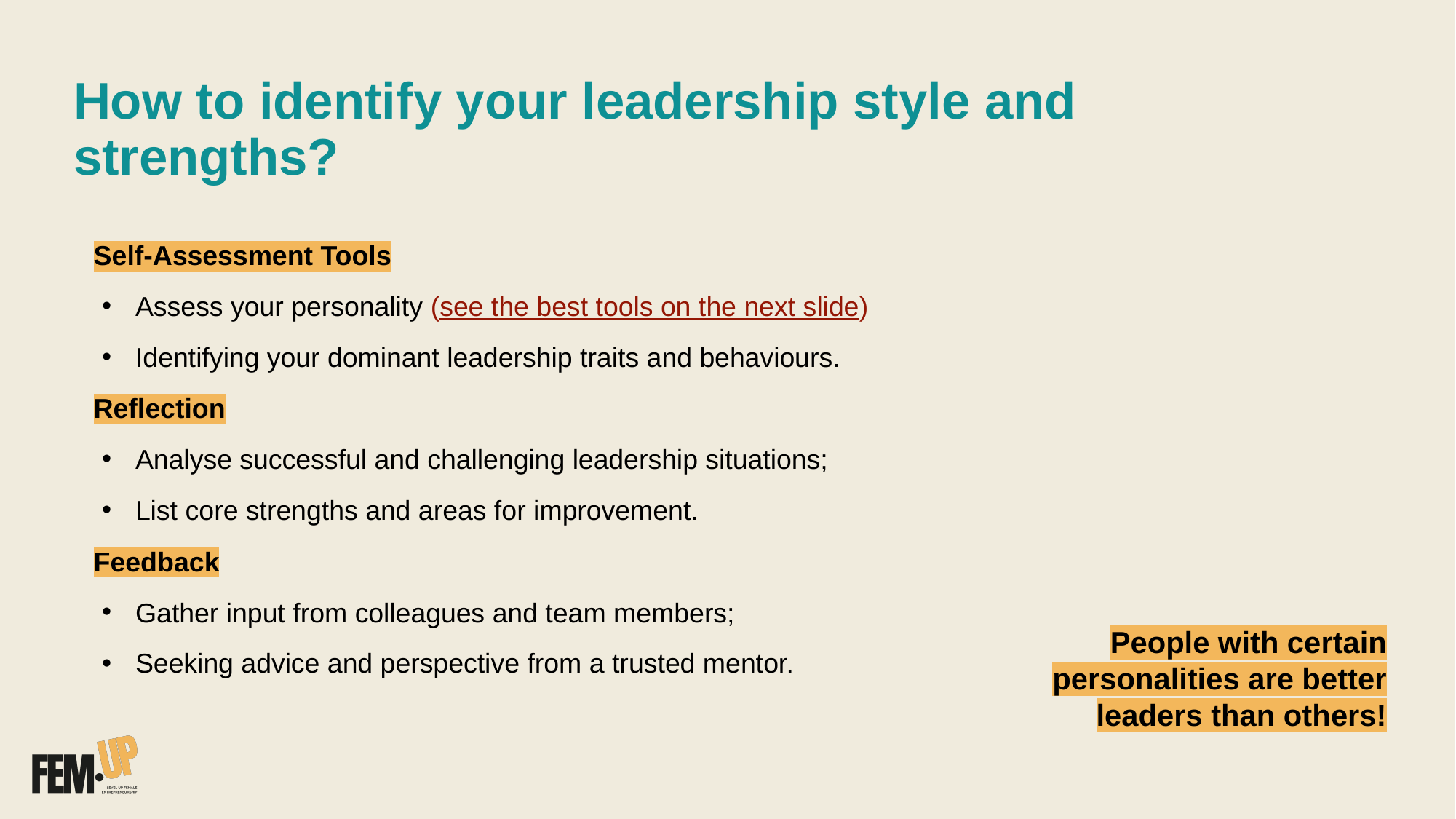

# How to identify your leadership style and strengths?
Self-Assessment Tools
 Assess your personality (see the best tools on the next slide)
 Identifying your dominant leadership traits and behaviours.
Reflection
 Analyse successful and challenging leadership situations;
 List core strengths and areas for improvement.
Feedback
 Gather input from colleagues and team members;
 Seeking advice and perspective from a trusted mentor.
People with certain personalities are better leaders than others!